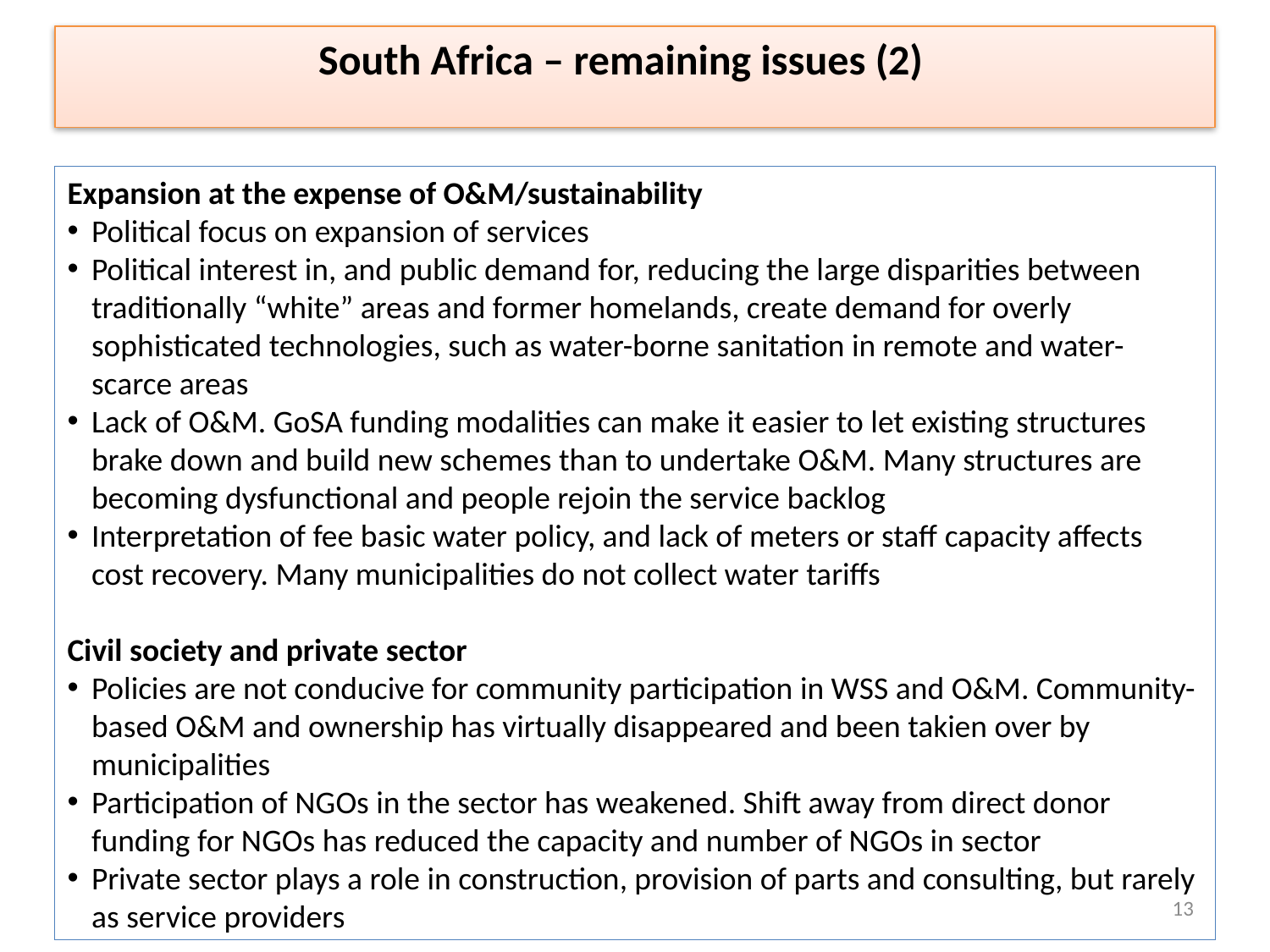

South Africa – remaining issues (2)

Expansion at the expense of O&M/sustainability
Political focus on expansion of services
Political interest in, and public demand for, reducing the large disparities between traditionally “white” areas and former homelands, create demand for overly sophisticated technologies, such as water-borne sanitation in remote and water-scarce areas
Lack of O&M. GoSA funding modalities can make it easier to let existing structures brake down and build new schemes than to undertake O&M. Many structures are becoming dysfunctional and people rejoin the service backlog
Interpretation of fee basic water policy, and lack of meters or staff capacity affects cost recovery. Many municipalities do not collect water tariffs

Civil society and private sector
Policies are not conducive for community participation in WSS and O&M. Community-based O&M and ownership has virtually disappeared and been takien over by municipalities
Participation of NGOs in the sector has weakened. Shift away from direct donor funding for NGOs has reduced the capacity and number of NGOs in sector
Private sector plays a role in construction, provision of parts and consulting, but rarely as service providers
13